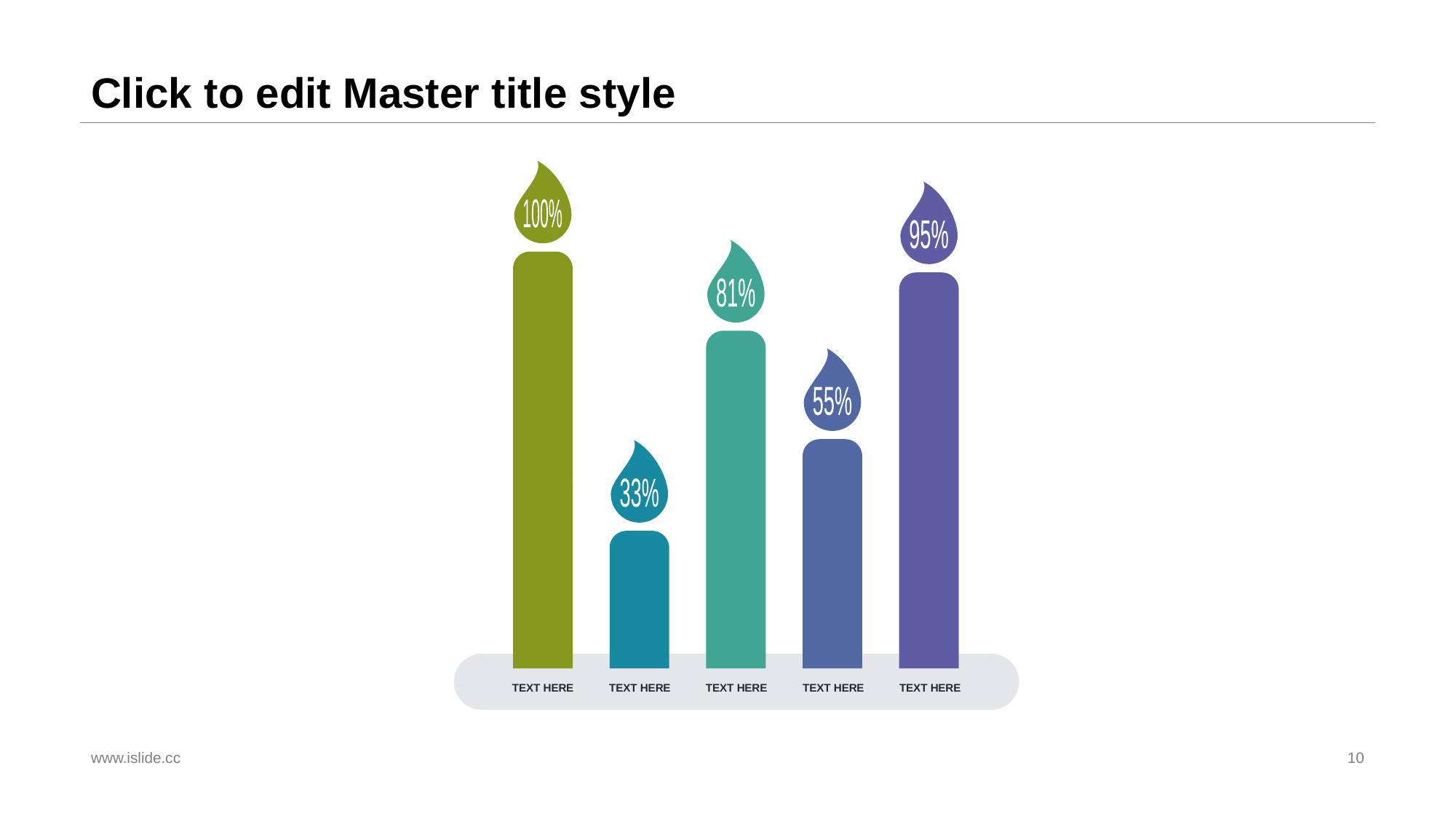

# Click to edit Master title style

100%
95%

81%

55%

33%

TEXT HERE
TEXT HERE
TEXT HERE
TEXT HERE
TEXT HERE
www.islide.cc
10